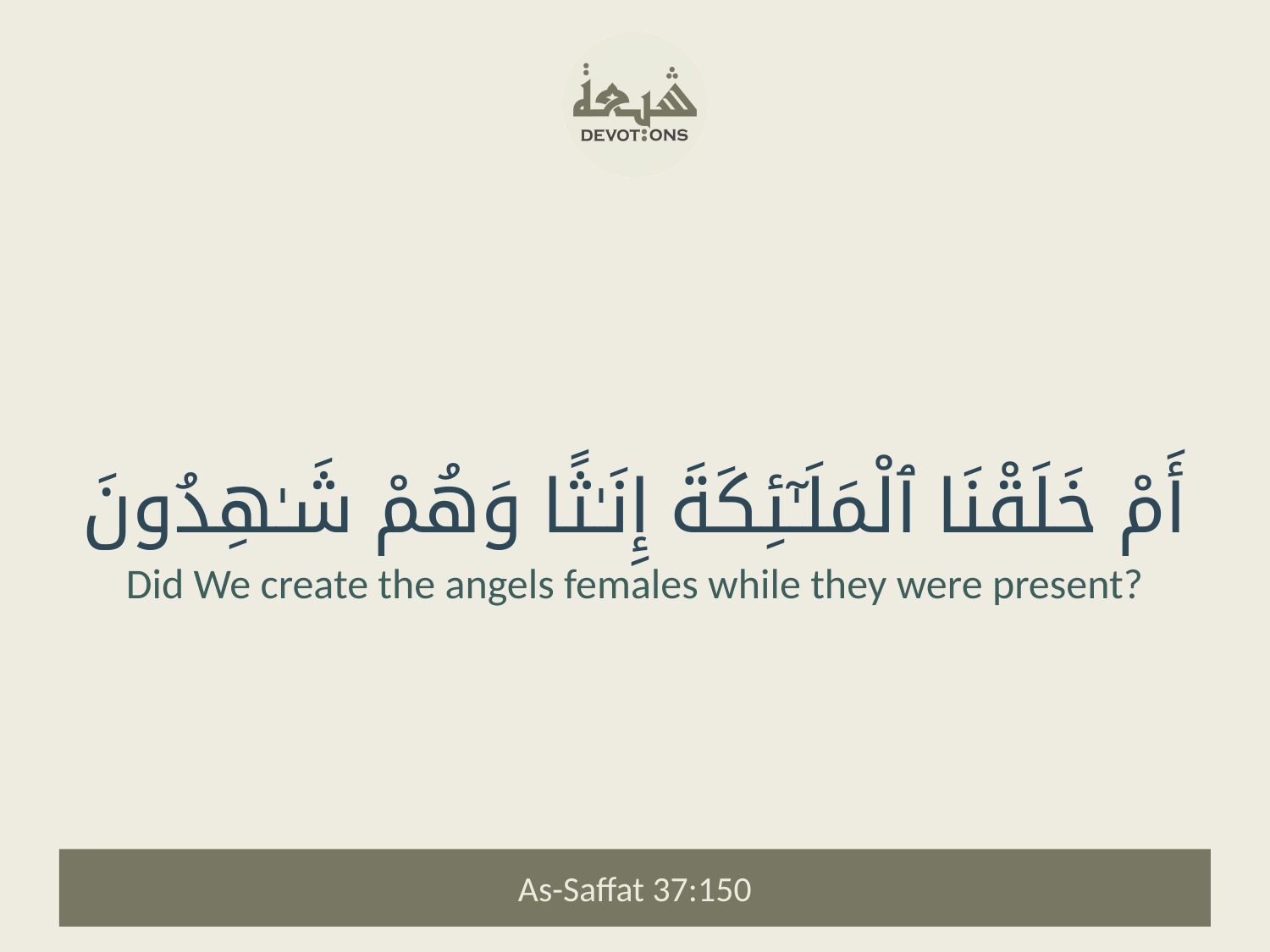

أَمْ خَلَقْنَا ٱلْمَلَـٰٓئِكَةَ إِنَـٰثًا وَهُمْ شَـٰهِدُونَ
Did We create the angels females while they were present?
As-Saffat 37:150